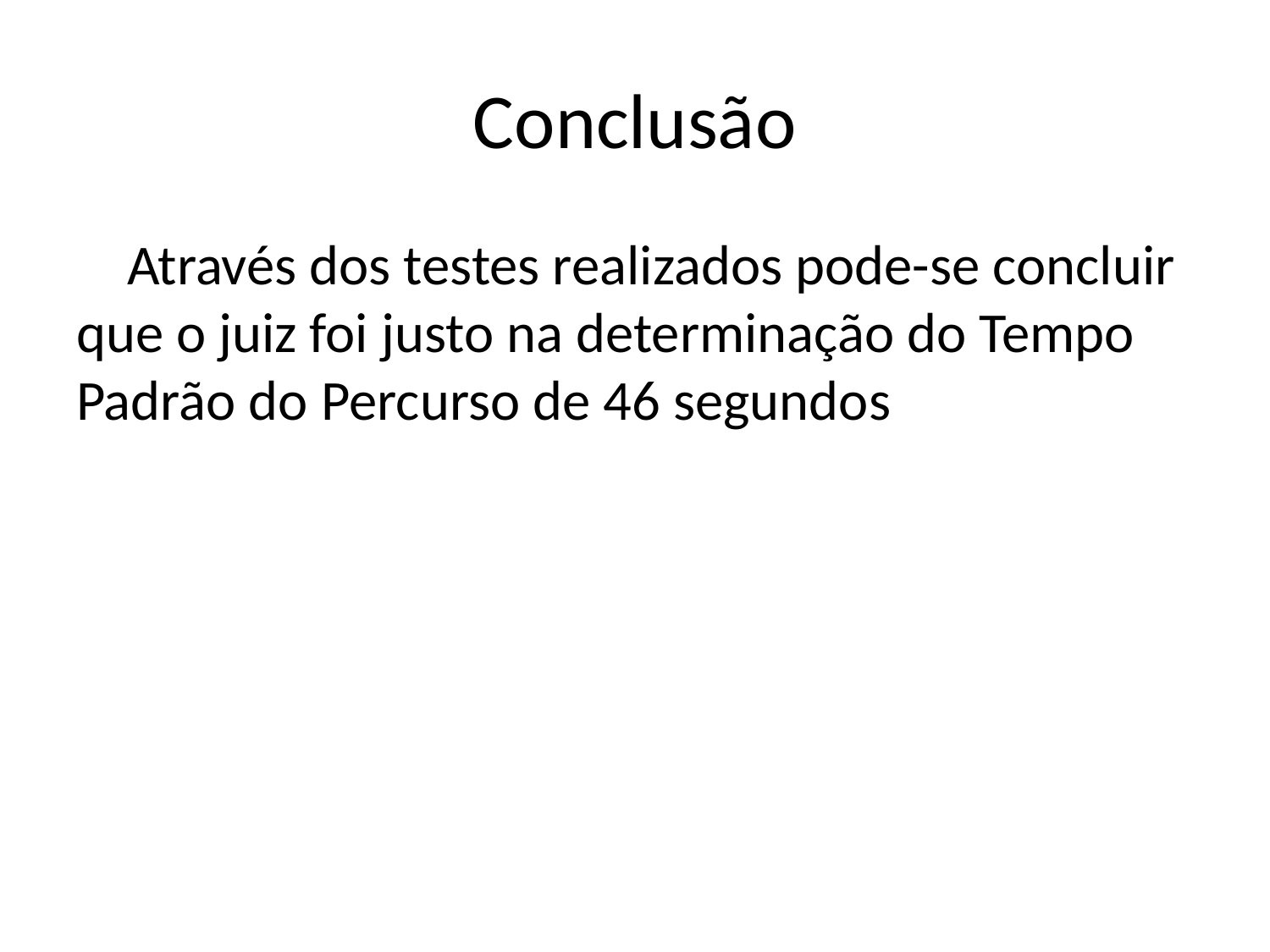

# Conclusão
    Através dos testes realizados pode-se concluir que o juiz foi justo na determinação do Tempo Padrão do Percurso de 46 segundos